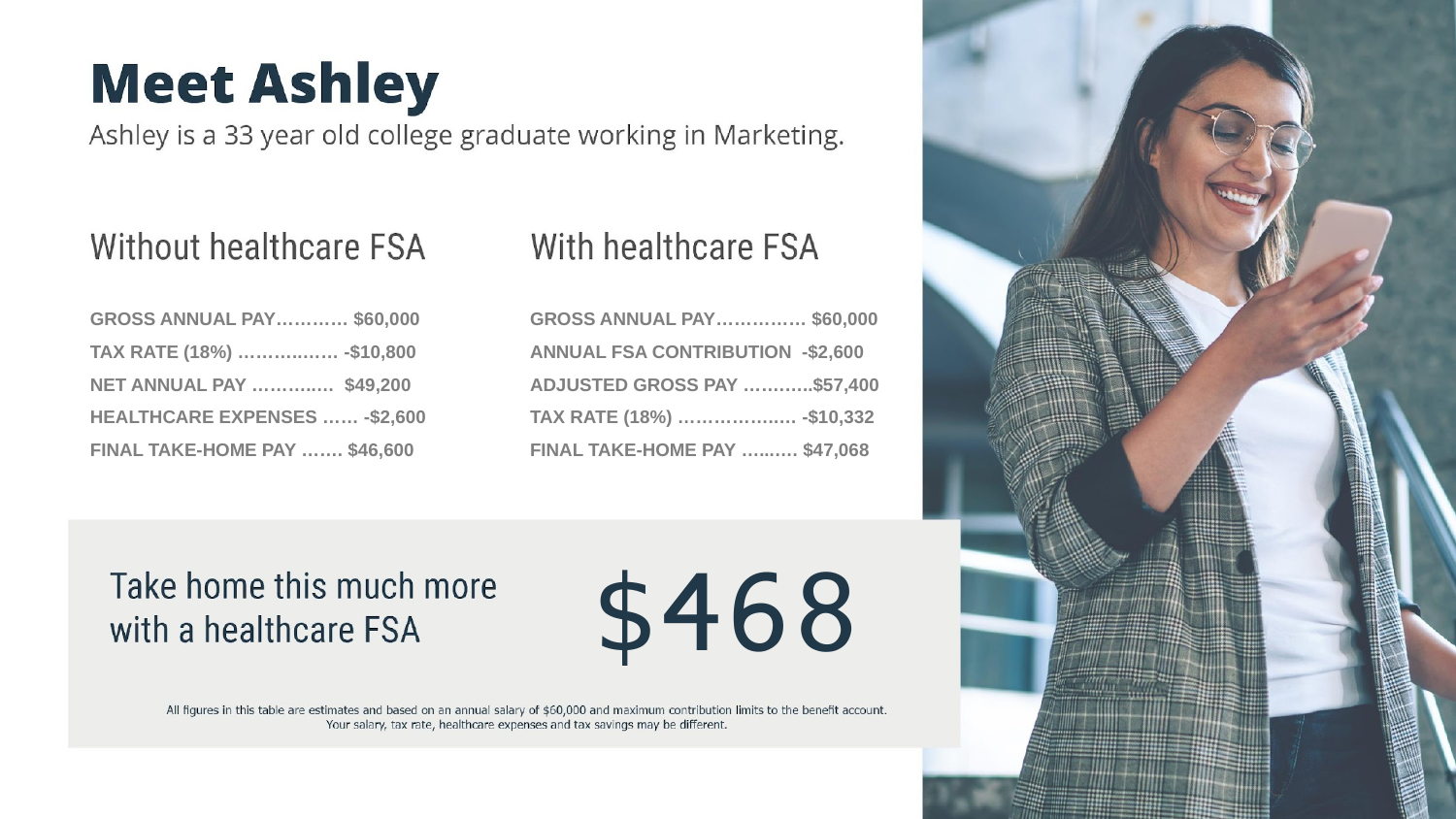

GROSS ANNUAL PAY………… $60,000
TAX RATE (18%) ………..…… -$10,800
NET ANNUAL PAY ………..…  $49,200
HEALTHCARE EXPENSES …… -$2,600
FINAL TAKE-HOME PAY ……. $46,600
GROSS ANNUAL PAY…………… $60,000
ANNUAL FSA CONTRIBUTION  -$2,600
ADJUSTED GROSS PAY …….…..$57,400
TAX RATE (18%) ……………..… -$10,332
FINAL TAKE-HOME PAY …...…. $47,068
$468